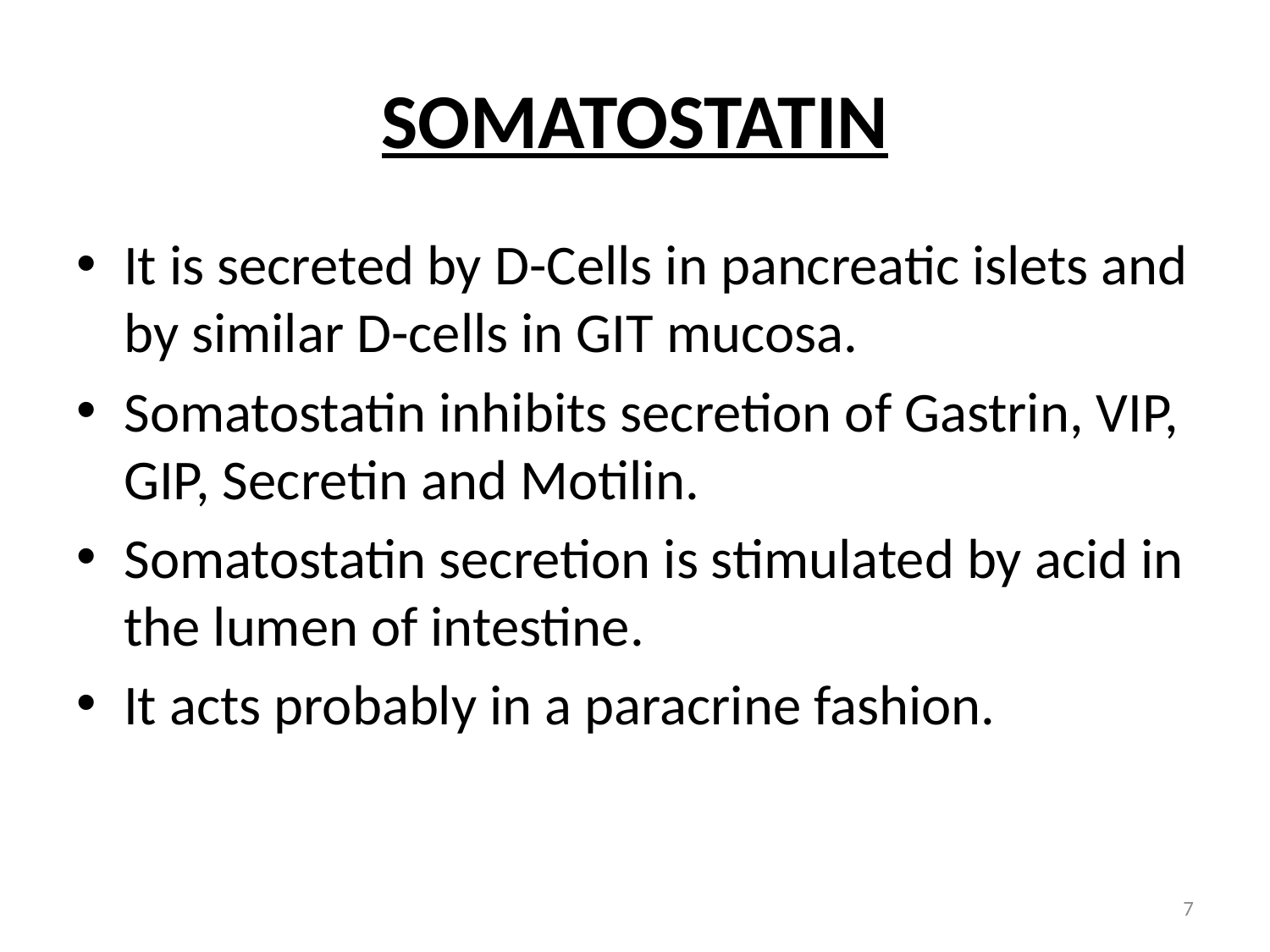

# SOMATOSTATIN
It is secreted by D-Cells in pancreatic islets and by similar D-cells in GIT mucosa.
Somatostatin inhibits secretion of Gastrin, VIP, GIP, Secretin and Motilin.
Somatostatin secretion is stimulated by acid in the lumen of intestine.
It acts probably in a paracrine fashion.
7